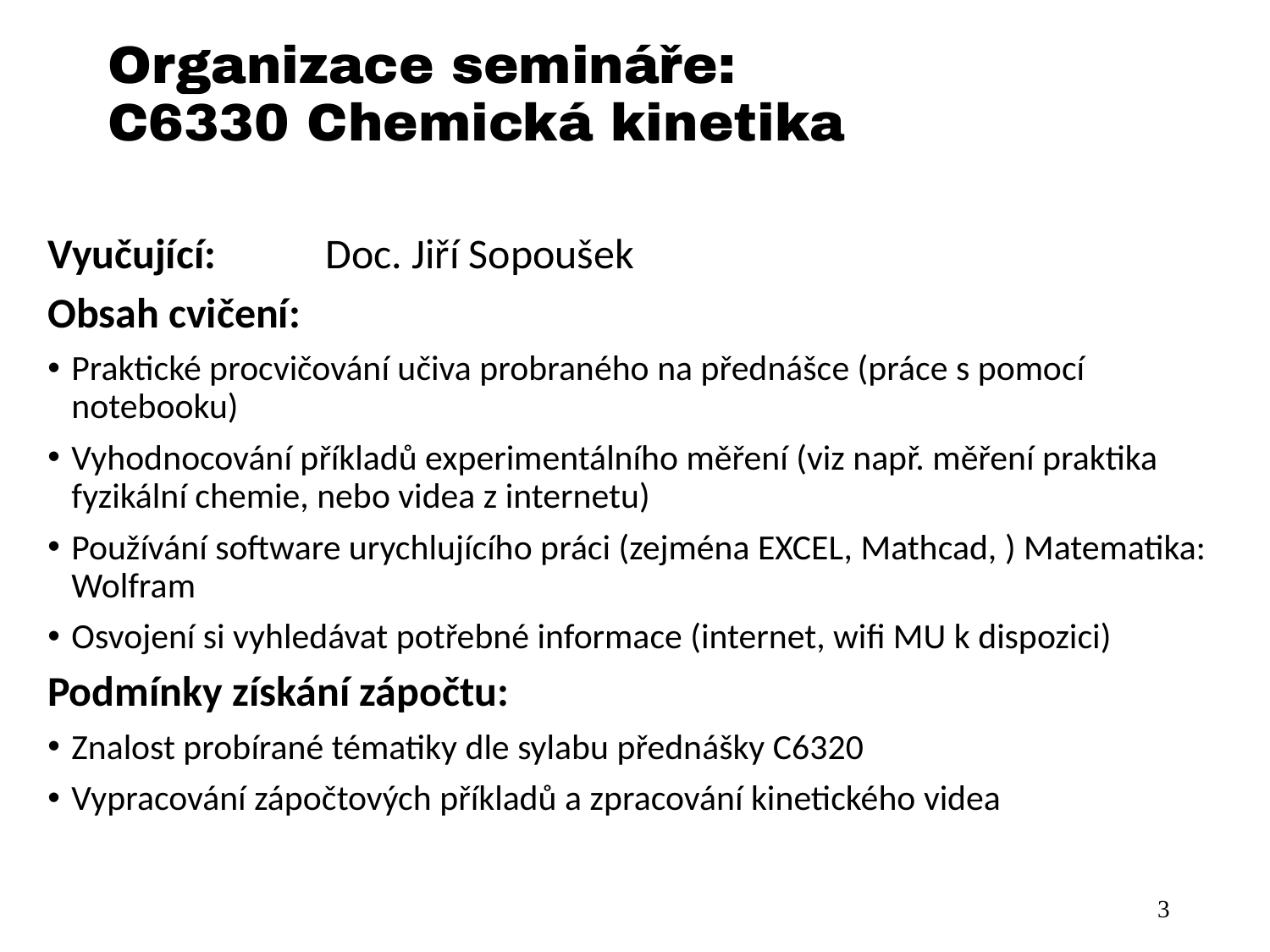

# Organizace semináře: C6330 Chemická kinetika
Vyučující: 	Doc. Jiří Sopoušek
Obsah cvičení:
Praktické procvičování učiva probraného na přednášce (práce s pomocí notebooku)
Vyhodnocování příkladů experimentálního měření (viz např. měření praktika fyzikální chemie, nebo videa z internetu)
Používání software urychlujícího práci (zejména EXCEL, Mathcad, ) Matematika: Wolfram
Osvojení si vyhledávat potřebné informace (internet, wifi MU k dispozici)
Podmínky získání zápočtu:
Znalost probírané tématiky dle sylabu přednášky C6320
Vypracování zápočtových příkladů a zpracování kinetického videa
3